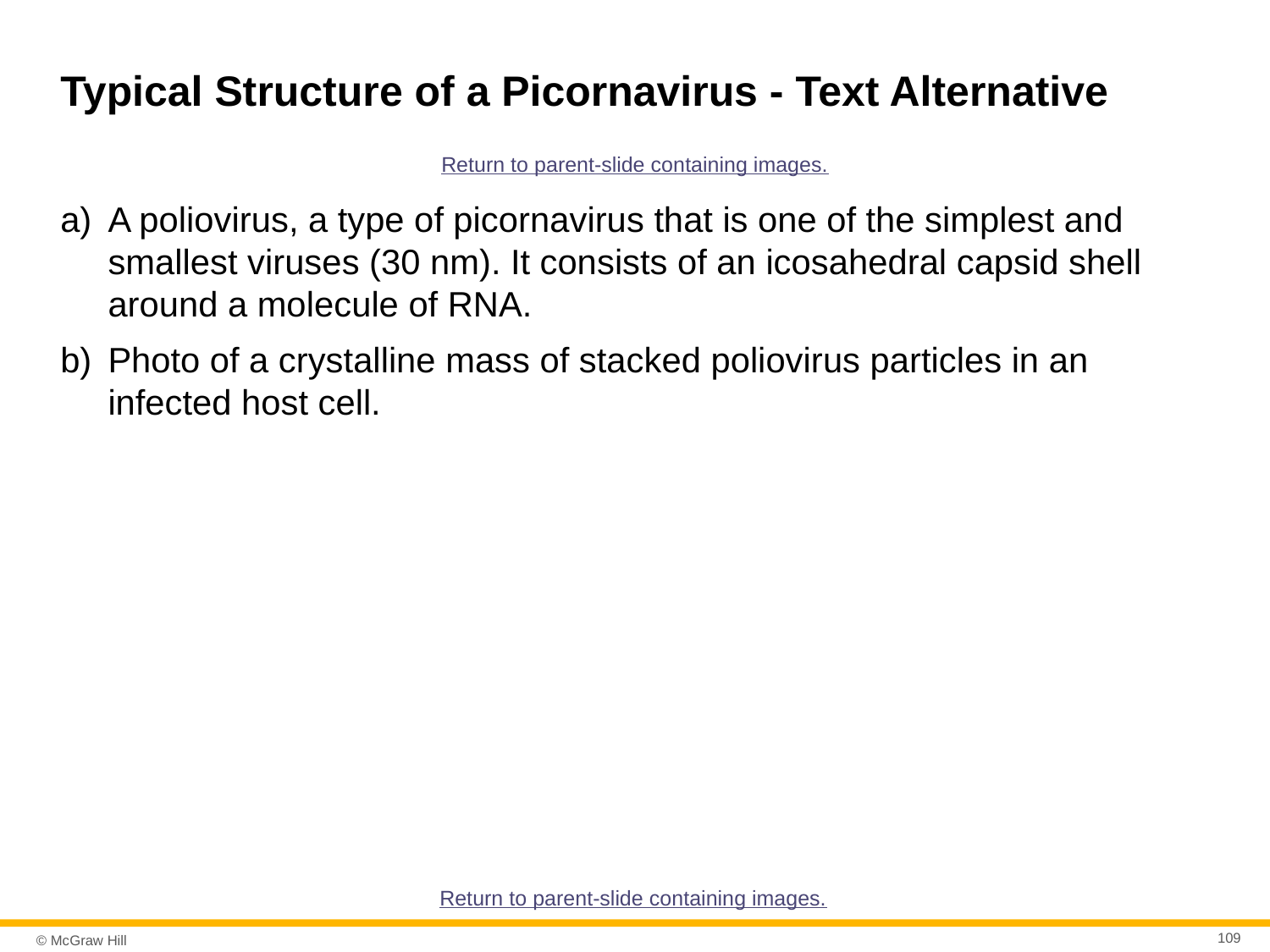

# Typical Structure of a Picornavirus - Text Alternative
Return to parent-slide containing images.
A poliovirus, a type of picornavirus that is one of the simplest and smallest viruses (30 nm). It consists of an icosahedral capsid shell around a molecule of RNA.
Photo of a crystalline mass of stacked poliovirus particles in an infected host cell.
Return to parent-slide containing images.